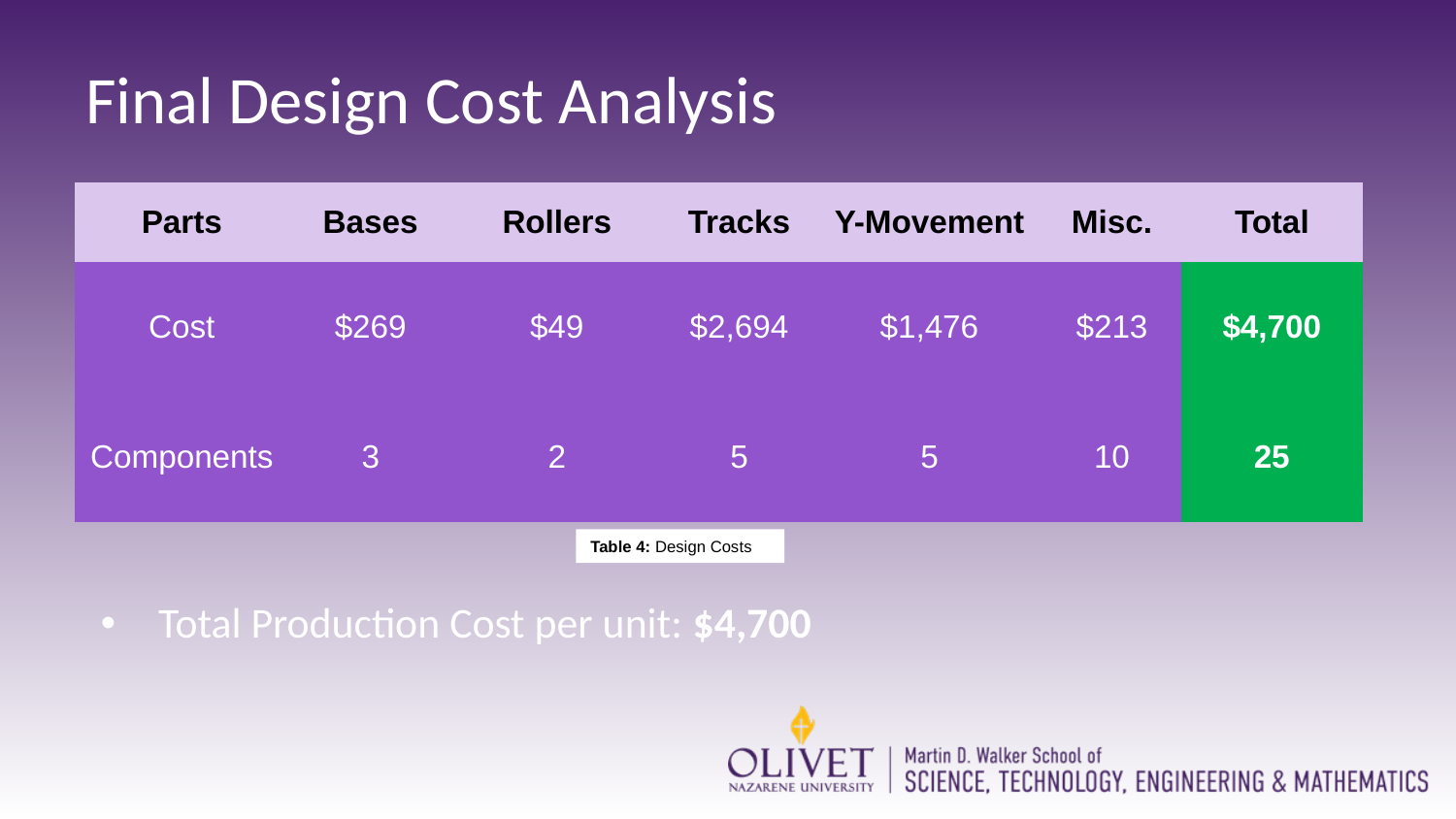

# Final Design Cost Analysis
| Parts | Bases | Rollers | Tracks | Y-Movement | Misc. | Total |
| --- | --- | --- | --- | --- | --- | --- |
| Cost | $269 | $49 | $2,694 | $1,476 | $213 | $4,700 |
| Components | 3 | 2 | 5 | 5 | 10 | 25 |
Table 4: Design Costs
Total Production Cost per unit: $4,700